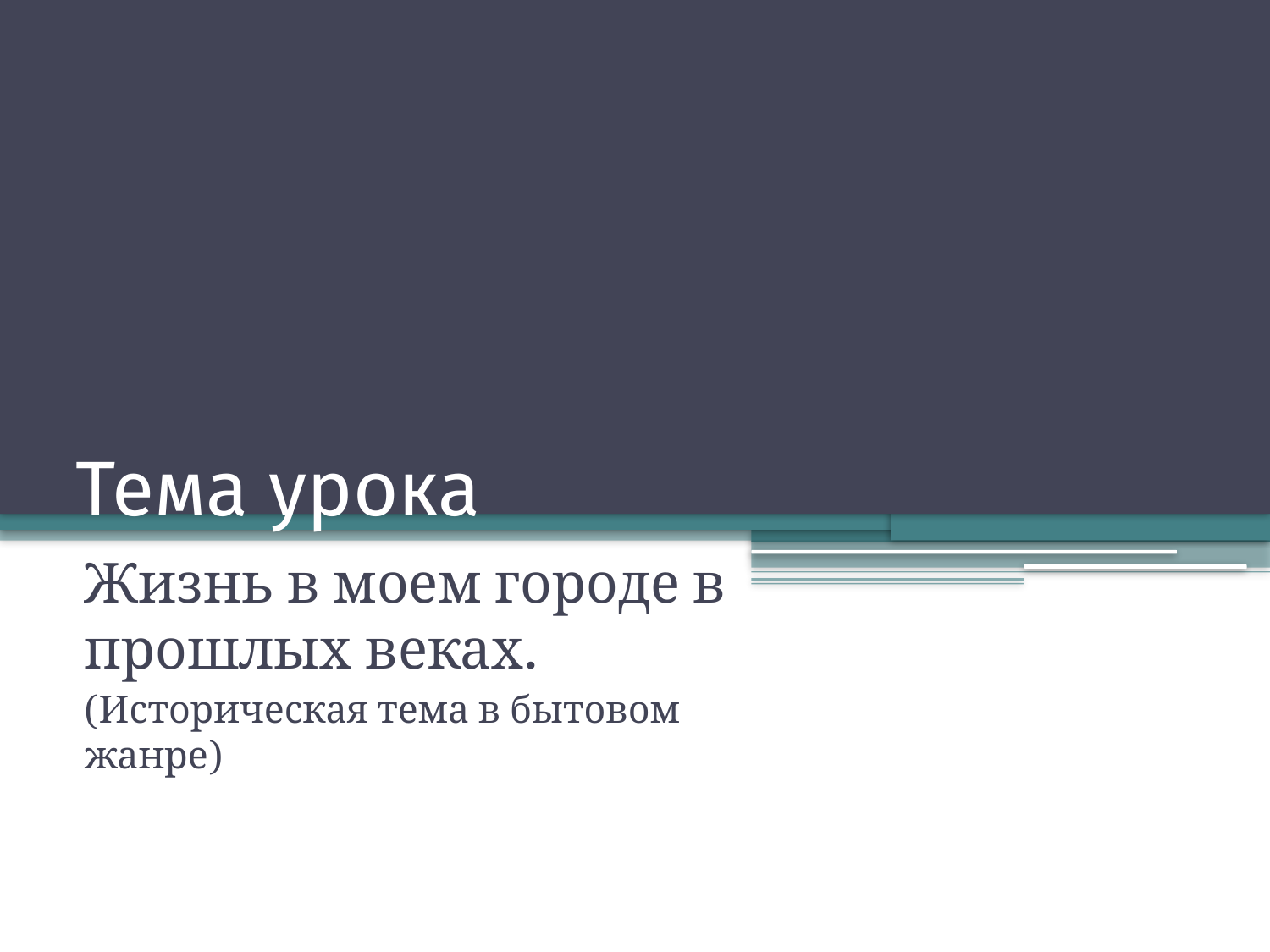

# Тема урока
Жизнь в моем городе в прошлых веках.
(Историческая тема в бытовом жанре)